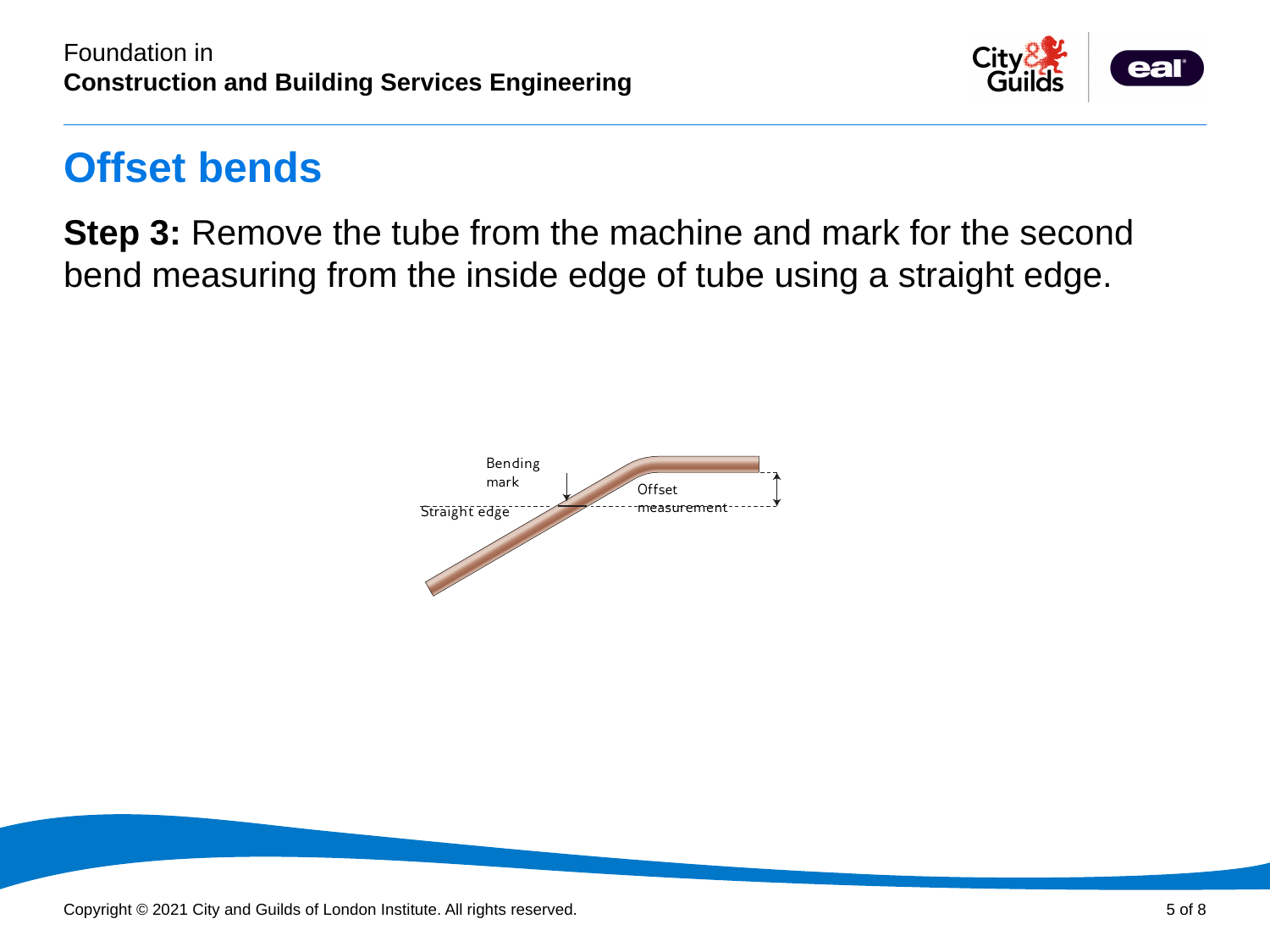

# Offset bends
Step 3: Remove the tube from the machine and mark for the second bend measuring from the inside edge of tube using a straight edge.

Bending mark
Straight edge

Offset measurement